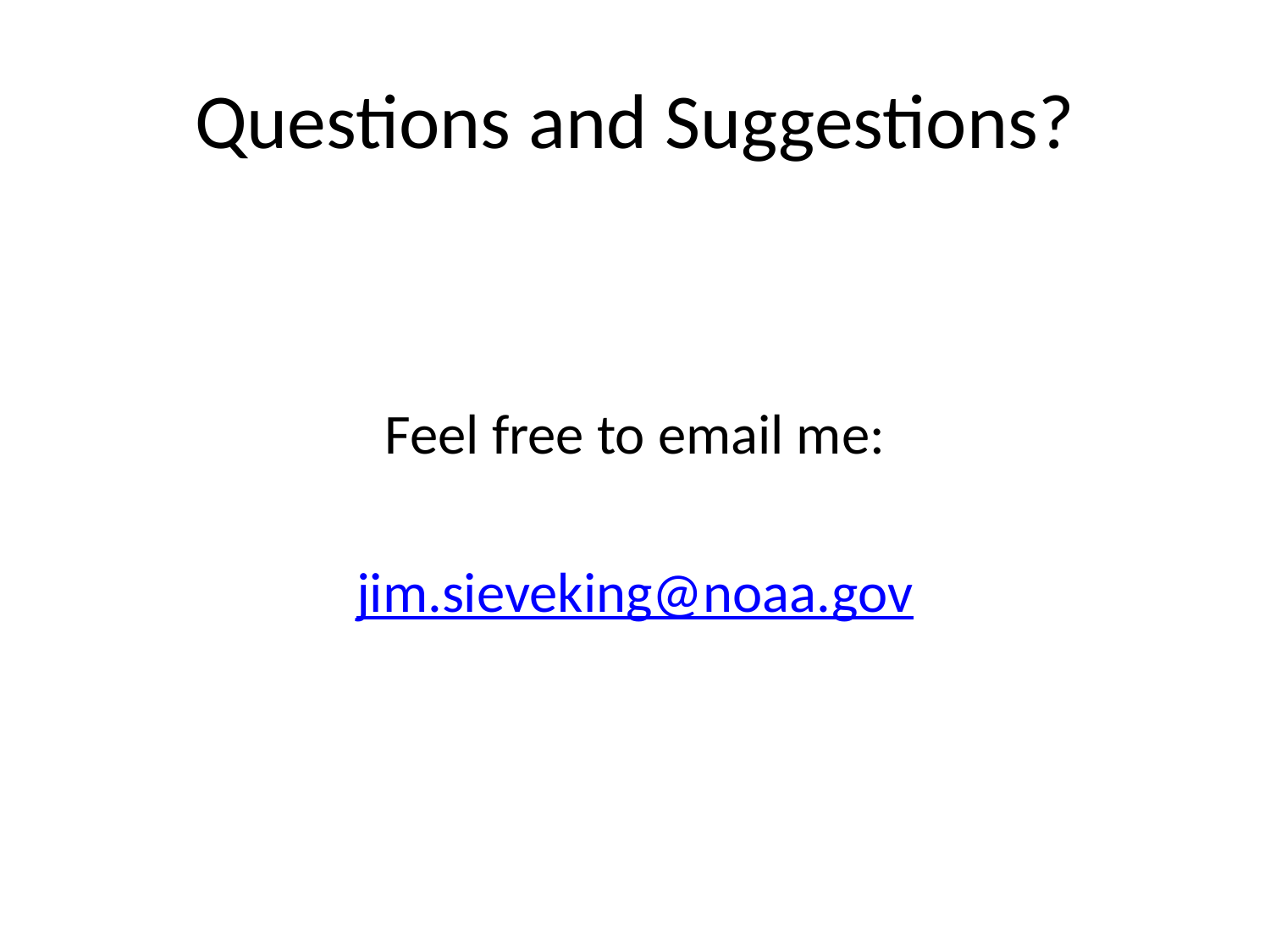

# Questions and Suggestions?
Feel free to email me:

jim.sieveking@noaa.gov